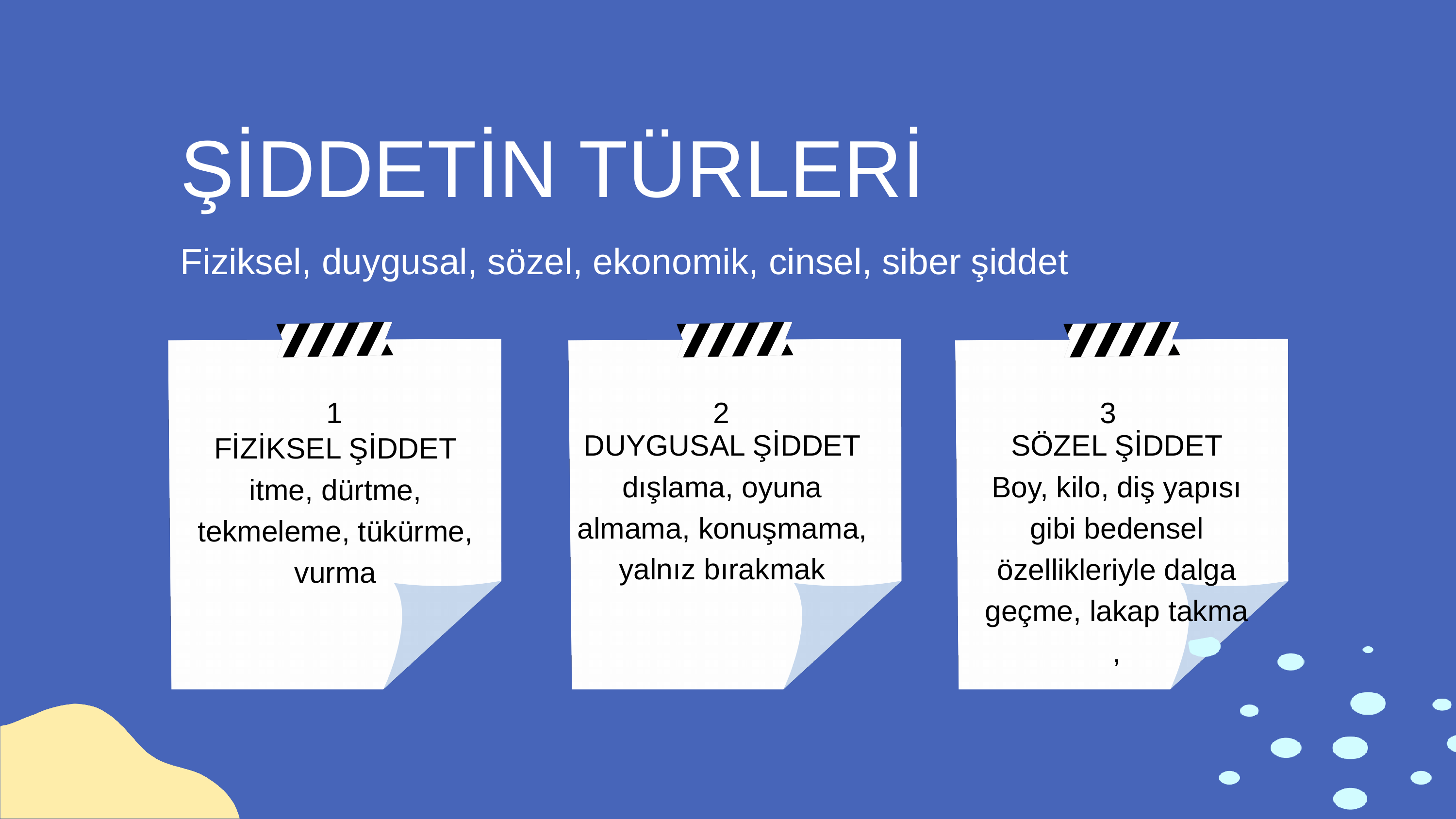

ŞİDDETİN TÜRLERİ
Fiziksel, duygusal, sözel, ekonomik, cinsel, siber şiddet

1
2
3
DUYGUSAL ŞİDDET
dışlama, oyuna almama, konuşmama, yalnız bırakmak

SÖZEL ŞİDDET
Boy, kilo, diş yapısı gibi bedensel özellikleriyle dalga geçme, lakap takma
,

FİZİKSEL ŞİDDET
itme, dürtme, tekmeleme, tükürme, vurma